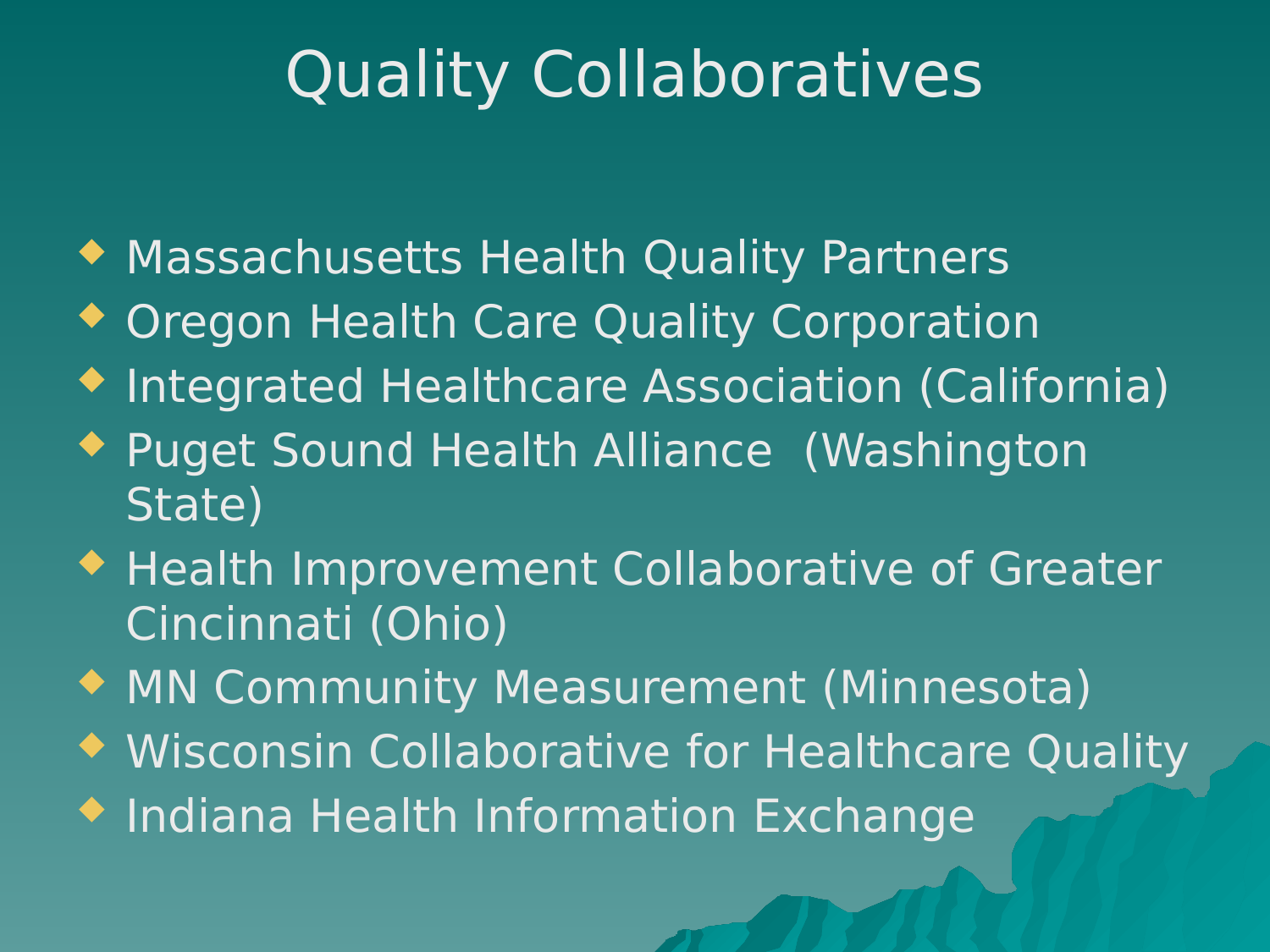

# Quality Collaboratives

Massachusetts Health Quality Partners
Oregon Health Care Quality Corporation
Integrated Healthcare Association (California)
Puget Sound Health Alliance  (Washington State)
Health Improvement Collaborative of Greater Cincinnati (Ohio)
MN Community Measurement (Minnesota)
Wisconsin Collaborative for Healthcare Quality
Indiana Health Information Exchange